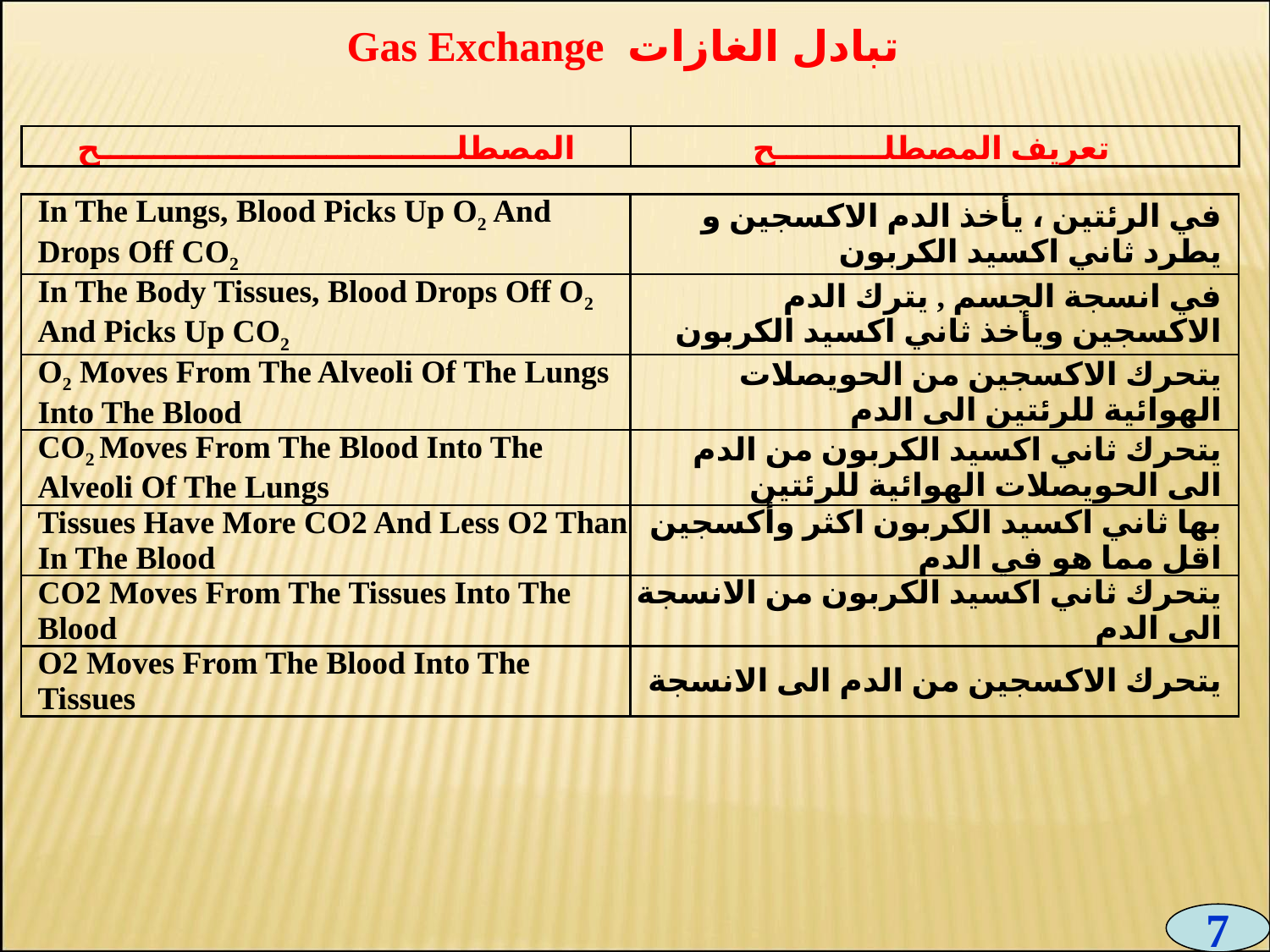

تبادل الغازات  Gas Exchange
| المصطلـــــــــــــــــــــــــــــــــح | تعريف المصطلــــــــــح |
| --- | --- |
| In The Lungs, Blood Picks Up O2 And Drops Off CO2 | في الرئتين ، يأخذ الدم الاكسجين و يطرد ثاني اكسيد الكربون |
| --- | --- |
| In The Body Tissues, Blood Drops Off O2 And Picks Up CO2 | في انسجة الجسم , يترك الدم الاكسجين ويأخذ ثاني اكسيد الكربون |
| O2 Moves From The Alveoli Of The Lungs Into The Blood | يتحرك الاكسجين من الحويصلات الهوائية للرئتين الى الدم |
| CO2 Moves From The Blood Into The Alveoli Of The Lungs | يتحرك ثاني اكسيد الكربون من الدم الى الحويصلات الهوائية للرئتين |
| Tissues Have More CO2 And Less O2 Than In The Blood | بها ثاني اكسيد الكربون اكثر وأكسجين اقل مما هو في الدم |
| CO2 Moves From The Tissues Into The Blood | يتحرك ثاني اكسيد الكربون من الانسجة الى الدم |
| O2 Moves From The Blood Into The Tissues | يتحرك الاكسجين من الدم الى الانسجة |
7